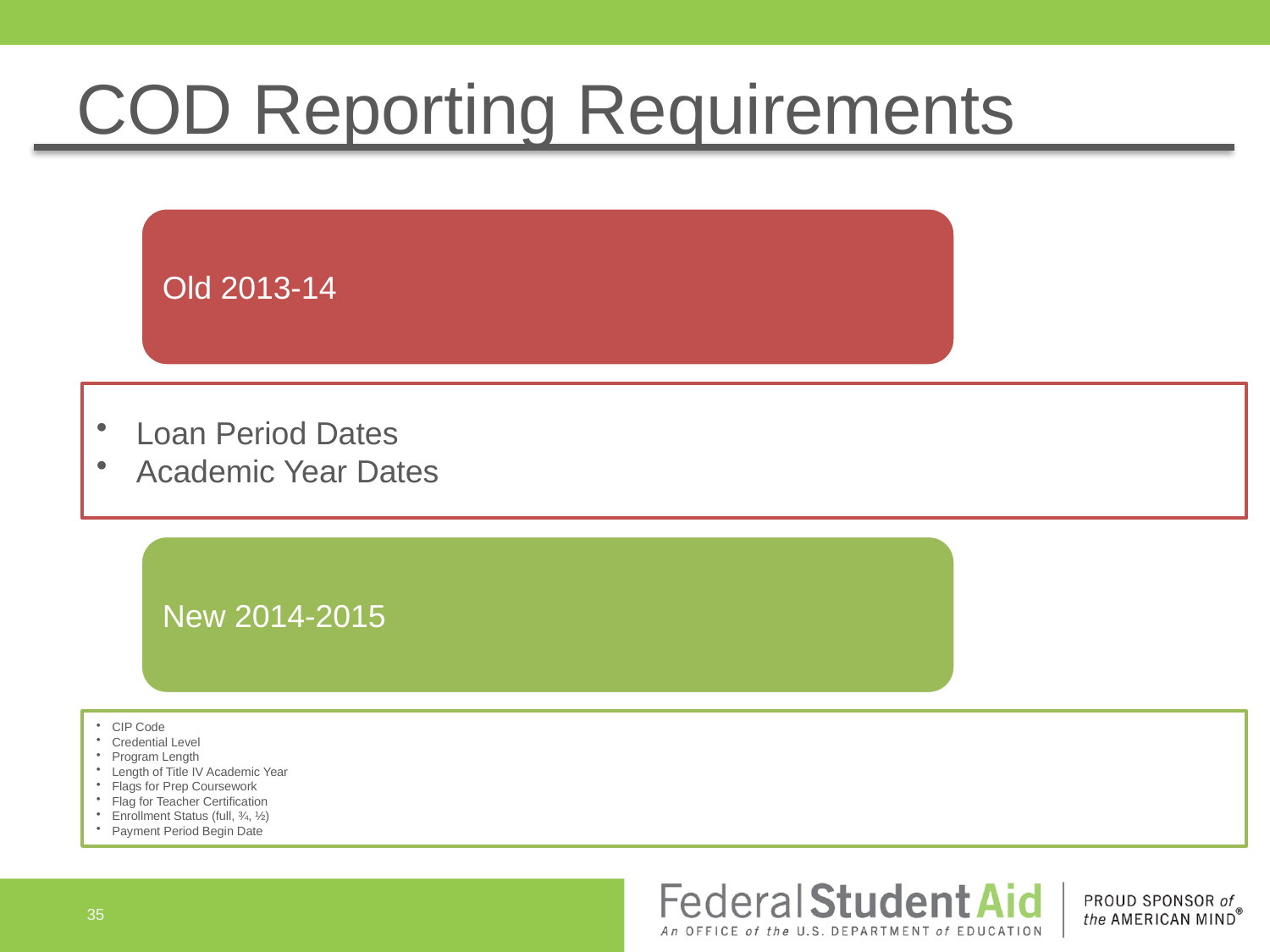

# COD Reporting Requirements
New 2014-2015
Credential Level
Program Length
Length of Title IV Academic Year
Flags for Prep Coursework
Flag for Teacher Certification
Enrollment Status (full, ¾, ½)
CIP Code
Loan Period Dates
Academic Year Dates
Old 2013-14
Payment Period Begin Date
35